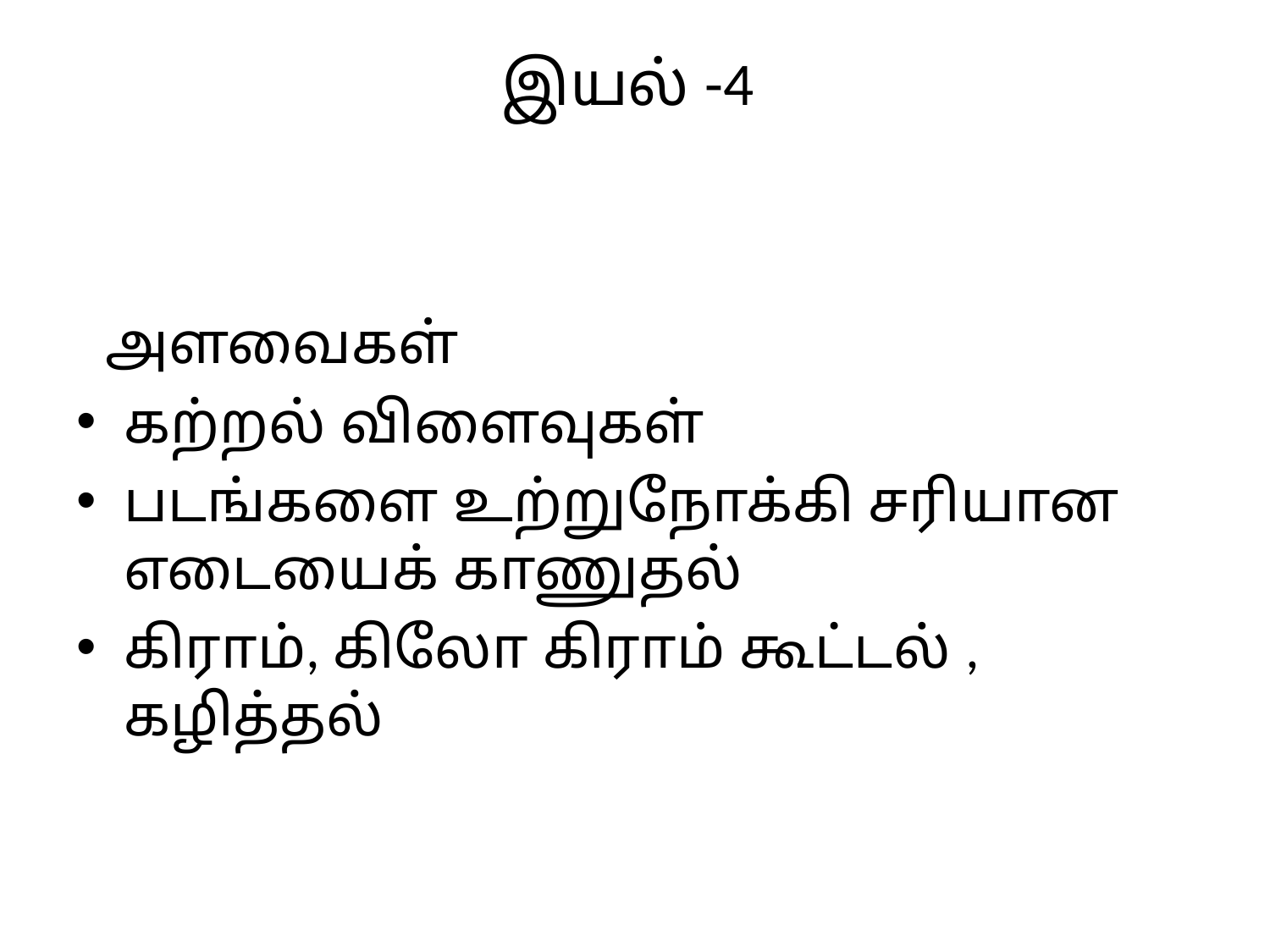

# இயல் -4

  அளவைகள்
கற்றல் விளைவுகள்
படங்களை உற்றுநோக்கி சரியான எடையைக் காணுதல்
கிராம், கிலோ கிராம் கூட்டல் , கழித்தல்